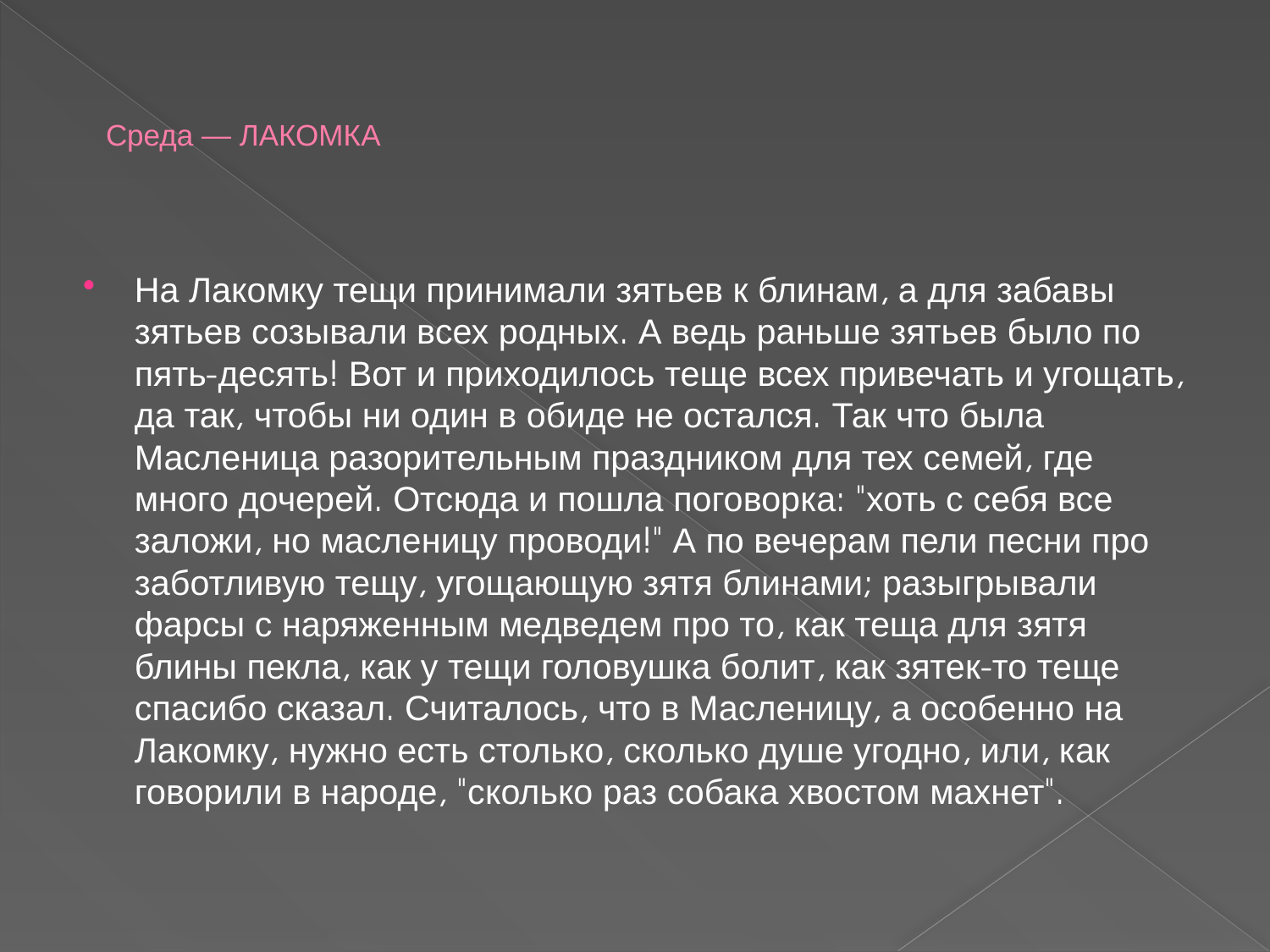

# Среда — ЛАКОМКА
На Лакомку тещи принимали зятьев к блинам, а для забавы зятьев созывали всех родных. А ведь раньше зятьев было по пять-десять! Вот и приходилось теще всех привечать и угощать, да так, чтобы ни один в обиде не остался. Так что была Масленица разорительным праздником для тех семей, где много дочерей. Отсюда и пошла поговорка: "хоть с себя все заложи, но масленицу проводи!" А по вечерам пели песни про заботливую тещу, угощающую зятя блинами; разыгрывали фарсы с наряженным медведем про то, как теща для зятя блины пекла, как у тещи головушка болит, как зятек-то теще спасибо сказал. Считалось, что в Масленицу, а особенно на Лакомку, нужно есть столько, сколько душе угодно, или, как говорили в народе, "сколько раз собака хвостом махнет".